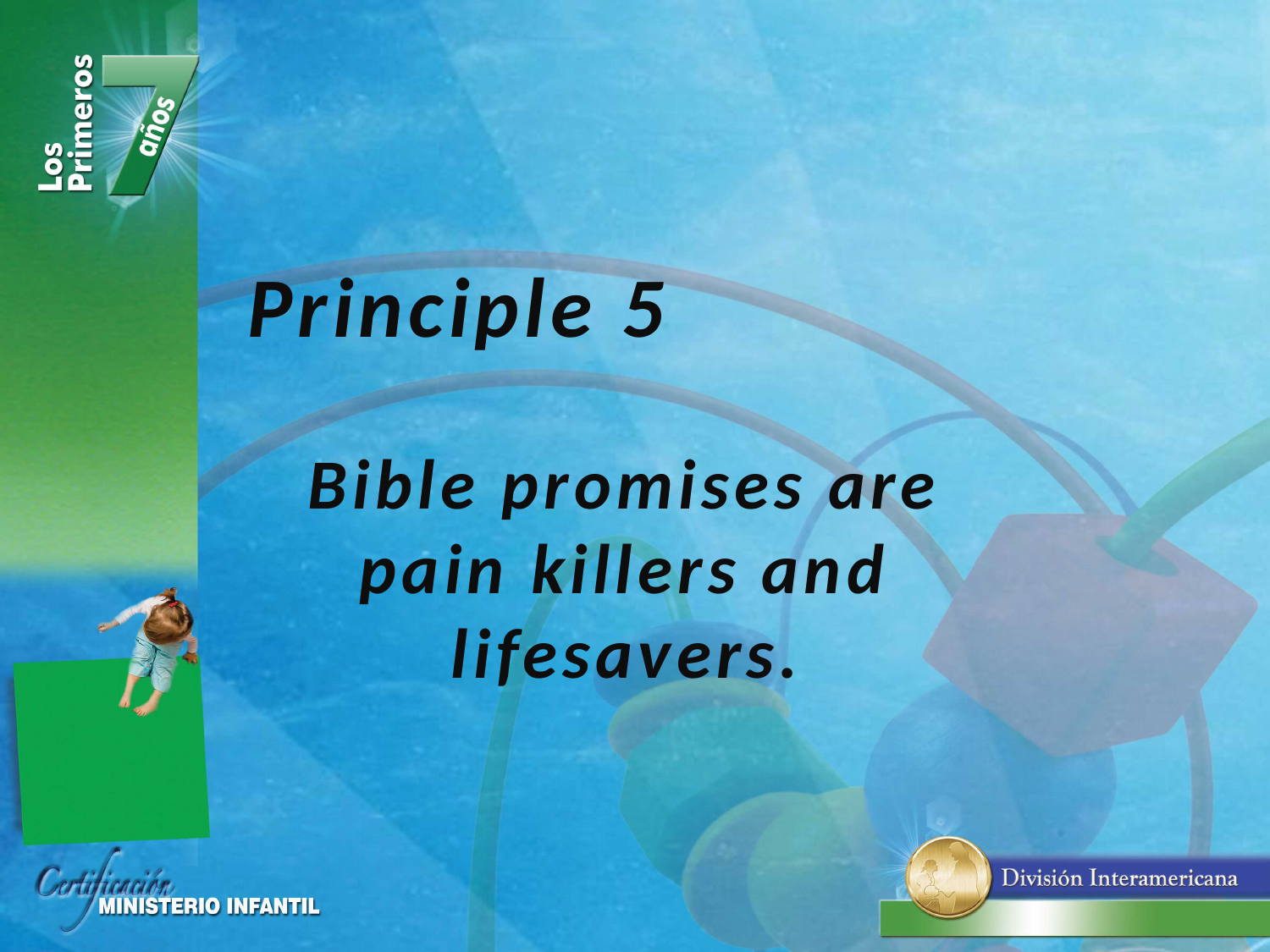

Principle 5

Bible promises are pain killers and lifesavers.